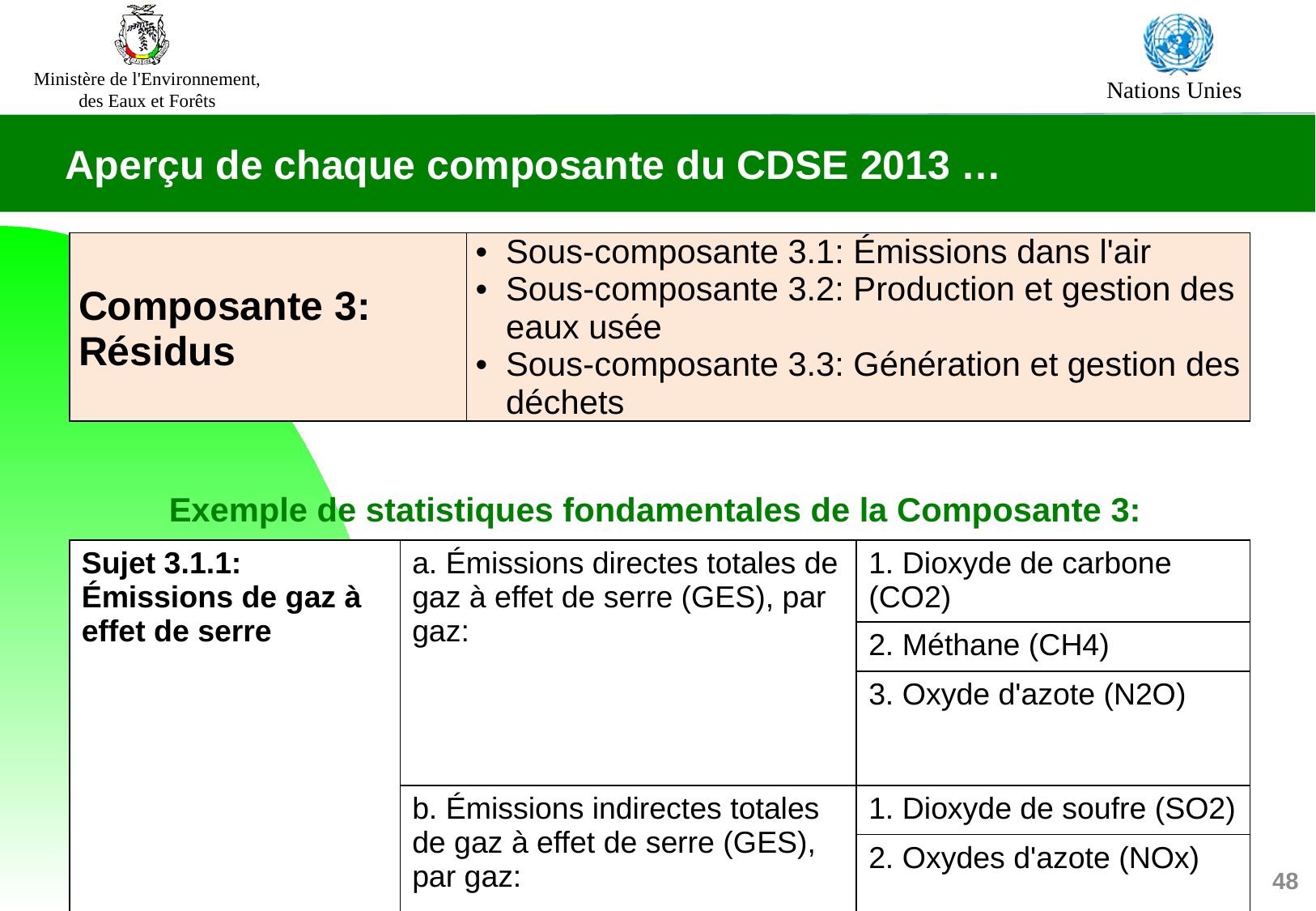

Aperçu de chaque composante du CDSE 2013 …
| Composante 3: Résidus | Sous-composante 3.1: Émissions dans l'air |
| --- | --- |
|  | Sous-composante 3.2: Production et gestion des eaux usée Sous-composante 3.3: Génération et gestion des déchets |
Exemple de statistiques fondamentales de la Composante 3:
| Sujet 3.1.1: Émissions de gaz à effet de serre | a. Émissions directes totales de gaz à effet de serre (GES), par gaz: | 1. Dioxyde de carbone (CO2) |
| --- | --- | --- |
|  |  | 2. Méthane (CH4) |
|  |  | 3. Oxyde d'azote (N2O) |
|  | b. Émissions indirectes totales de gaz à effet de serre (GES), par gaz: | 1. Dioxyde de soufre (SO2) |
|  |  | 2. Oxydes d'azote (NOx) |
48